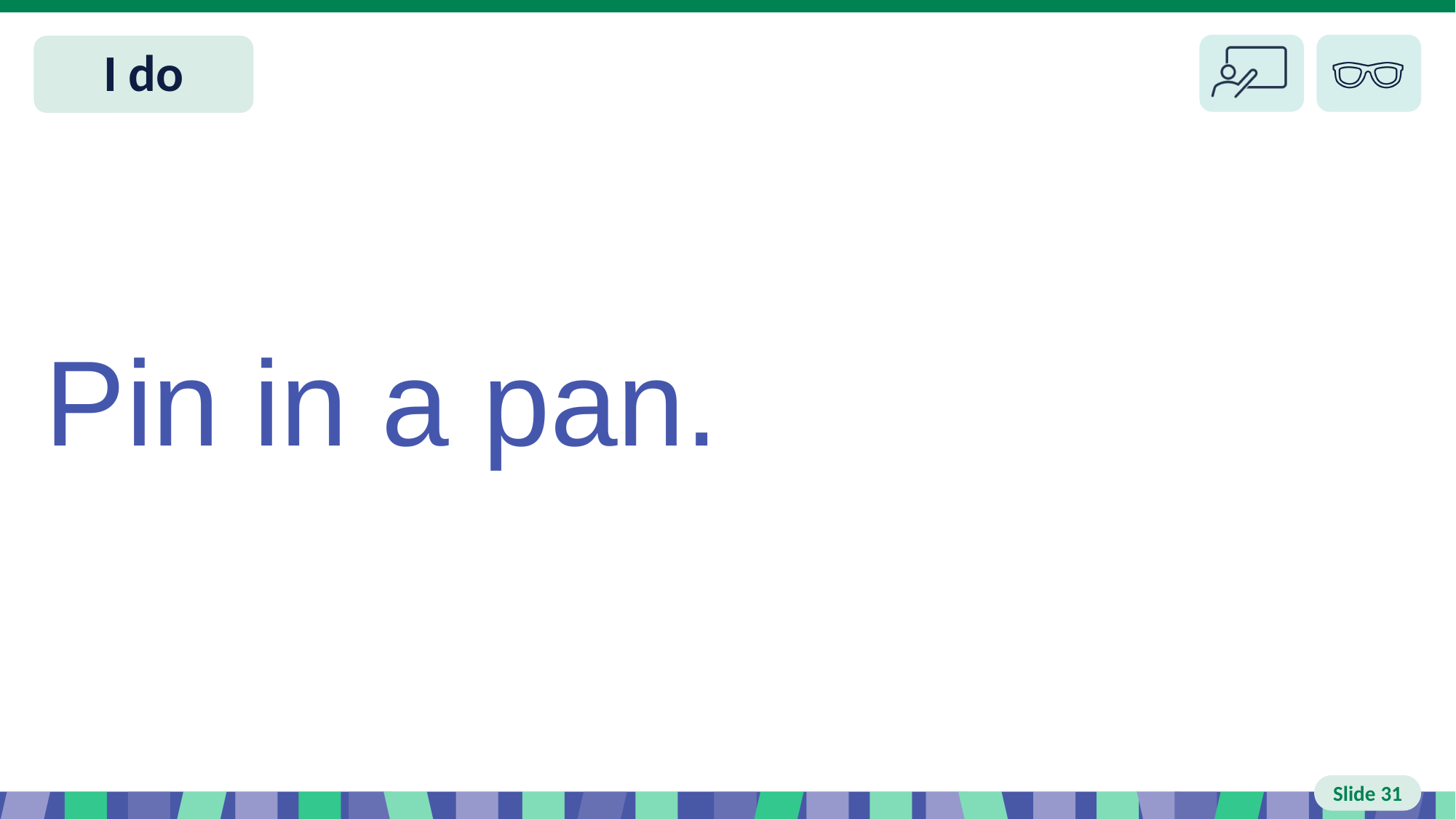

Slide 31 I do
Pin in a pan.